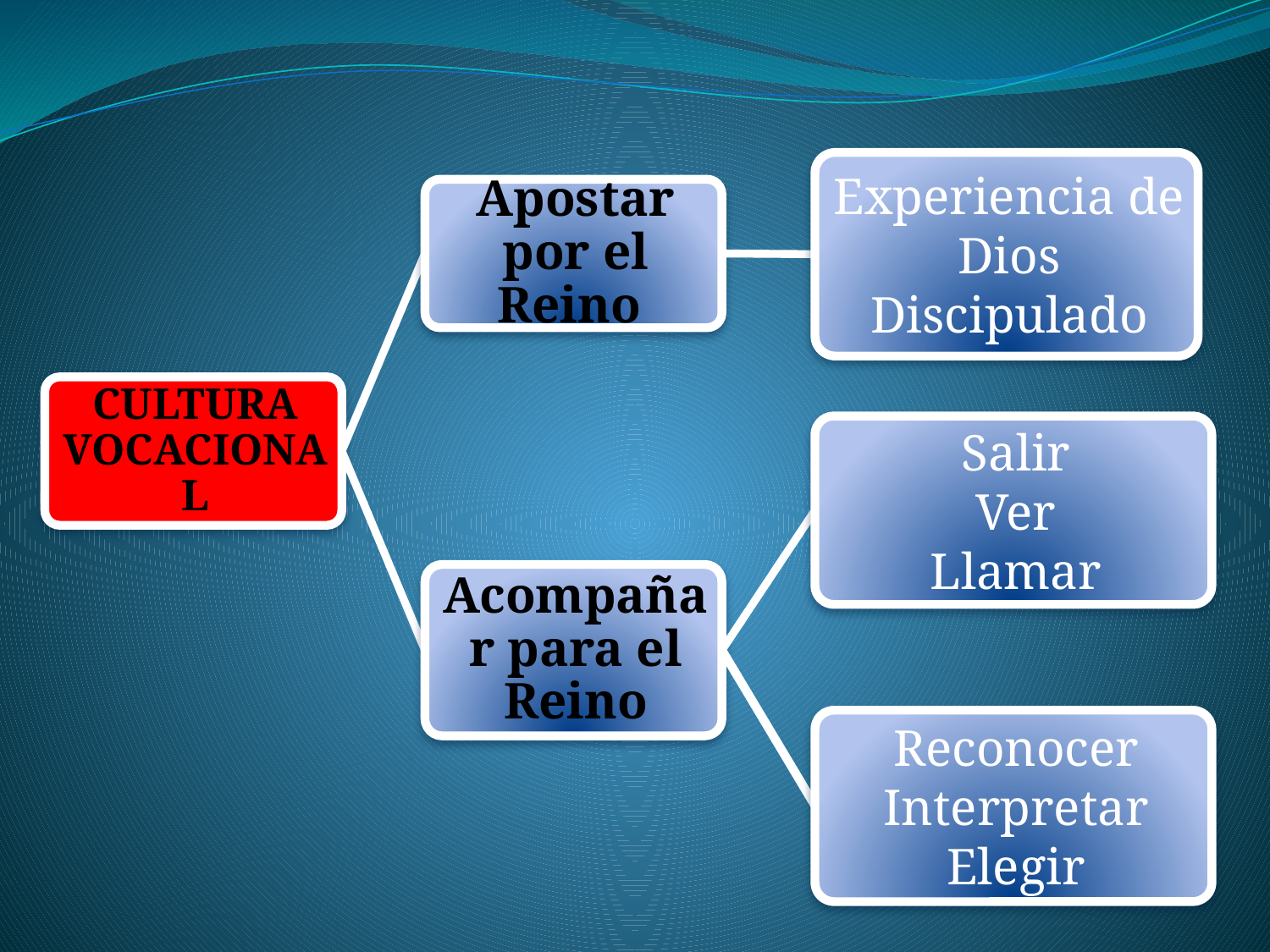

CULTURA VOCACIONAL

Apostar por el Reino

Experiencia de Dios
Discipulado

Acompañar para el Reino

Salir
Ver
Llamar

Reconocer
Interpretar
Elegir